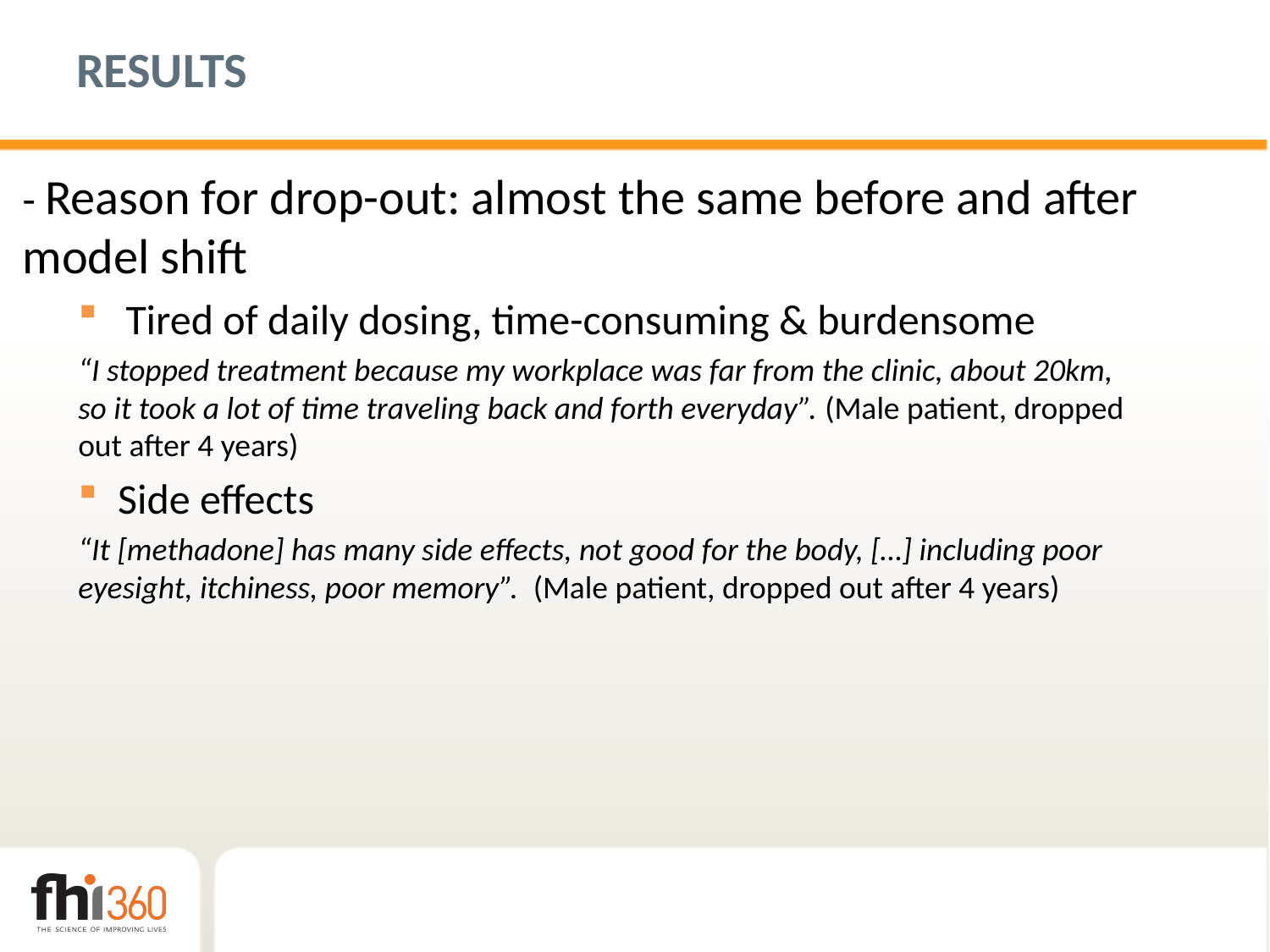

# RESULTS
- Reason for drop-out: almost the same before and after model shift
Tired of daily dosing, time-consuming & burdensome
“I stopped treatment because my workplace was far from the clinic, about 20km, so it took a lot of time traveling back and forth everyday”. (Male patient, dropped out after 4 years)
Side effects
“It [methadone] has many side effects, not good for the body, […] including poor eyesight, itchiness, poor memory”.  (Male patient, dropped out after 4 years)